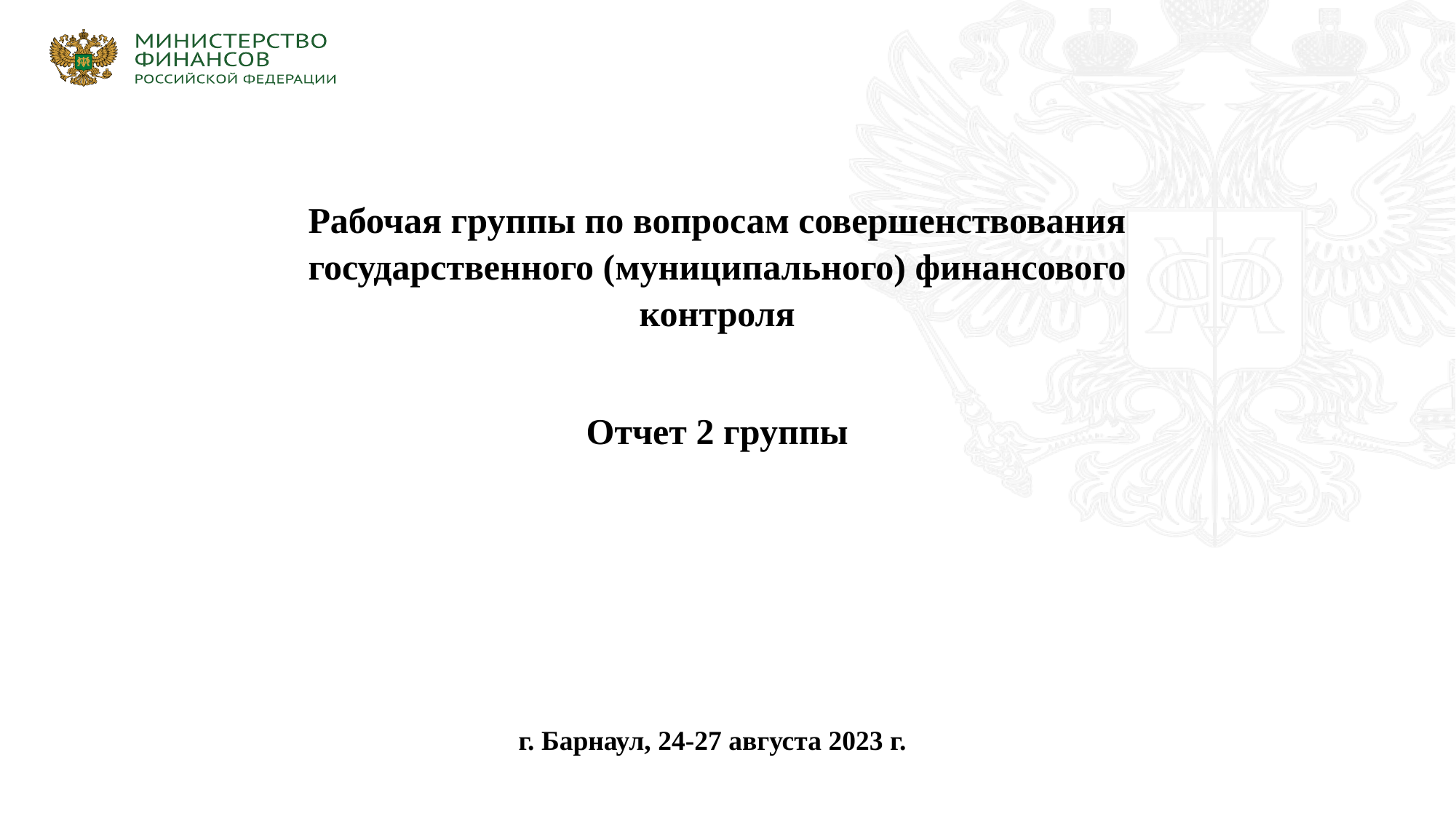

Рабочая группы по вопросам совершенствования государственного (муниципального) финансового контроля

Отчет 2 группы
г. Барнаул, 24-27 августа 2023 г.